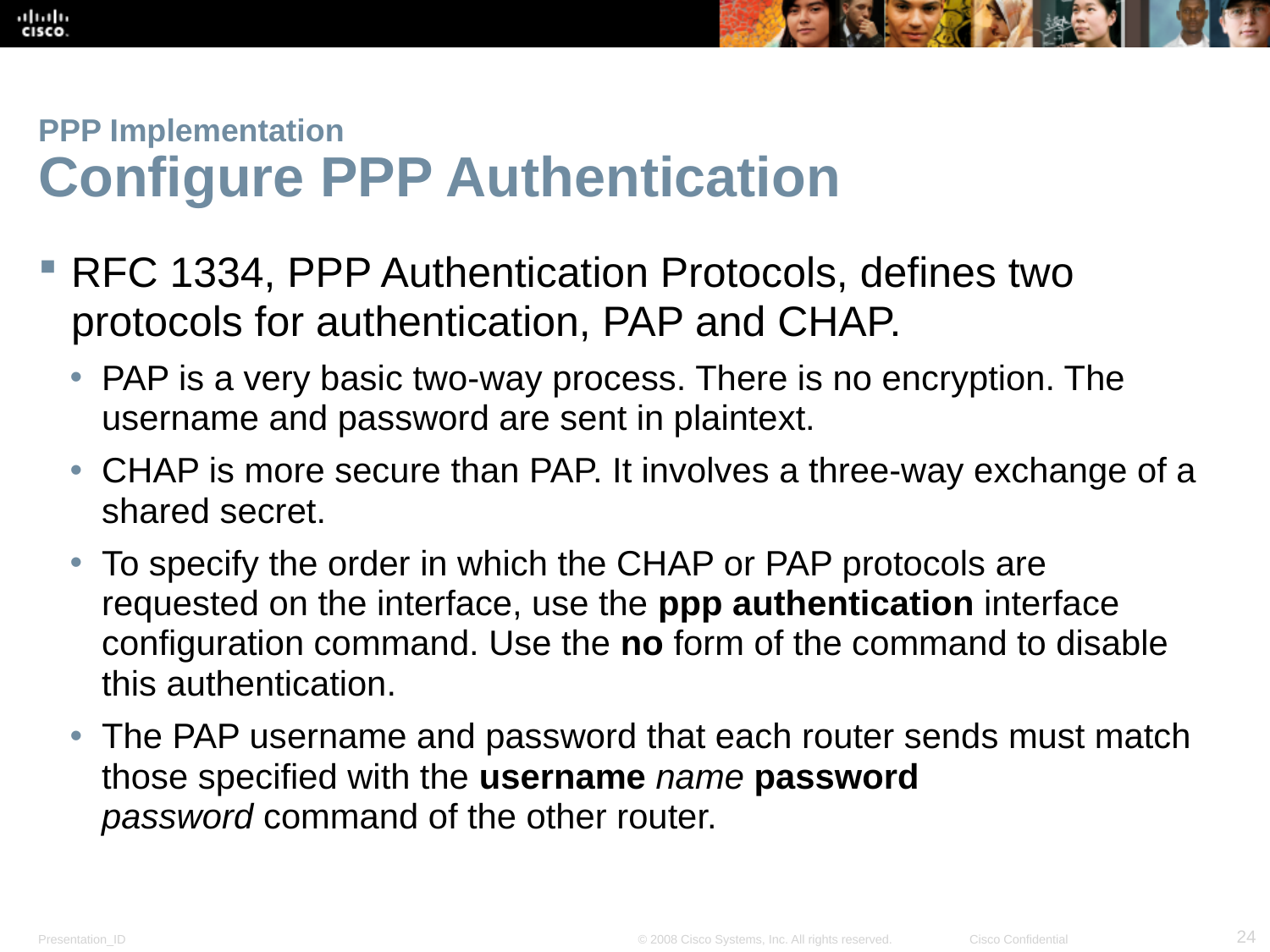

# PPP Implementation Configure PPP Authentication
RFC 1334, PPP Authentication Protocols, defines two protocols for authentication, PAP and CHAP.
PAP is a very basic two-way process. There is no encryption. The username and password are sent in plaintext.
CHAP is more secure than PAP. It involves a three-way exchange of a shared secret.
To specify the order in which the CHAP or PAP protocols are requested on the interface, use the ppp authentication interface configuration command. Use the no form of the command to disable this authentication.
The PAP username and password that each router sends must match those specified with the username name password password command of the other router.